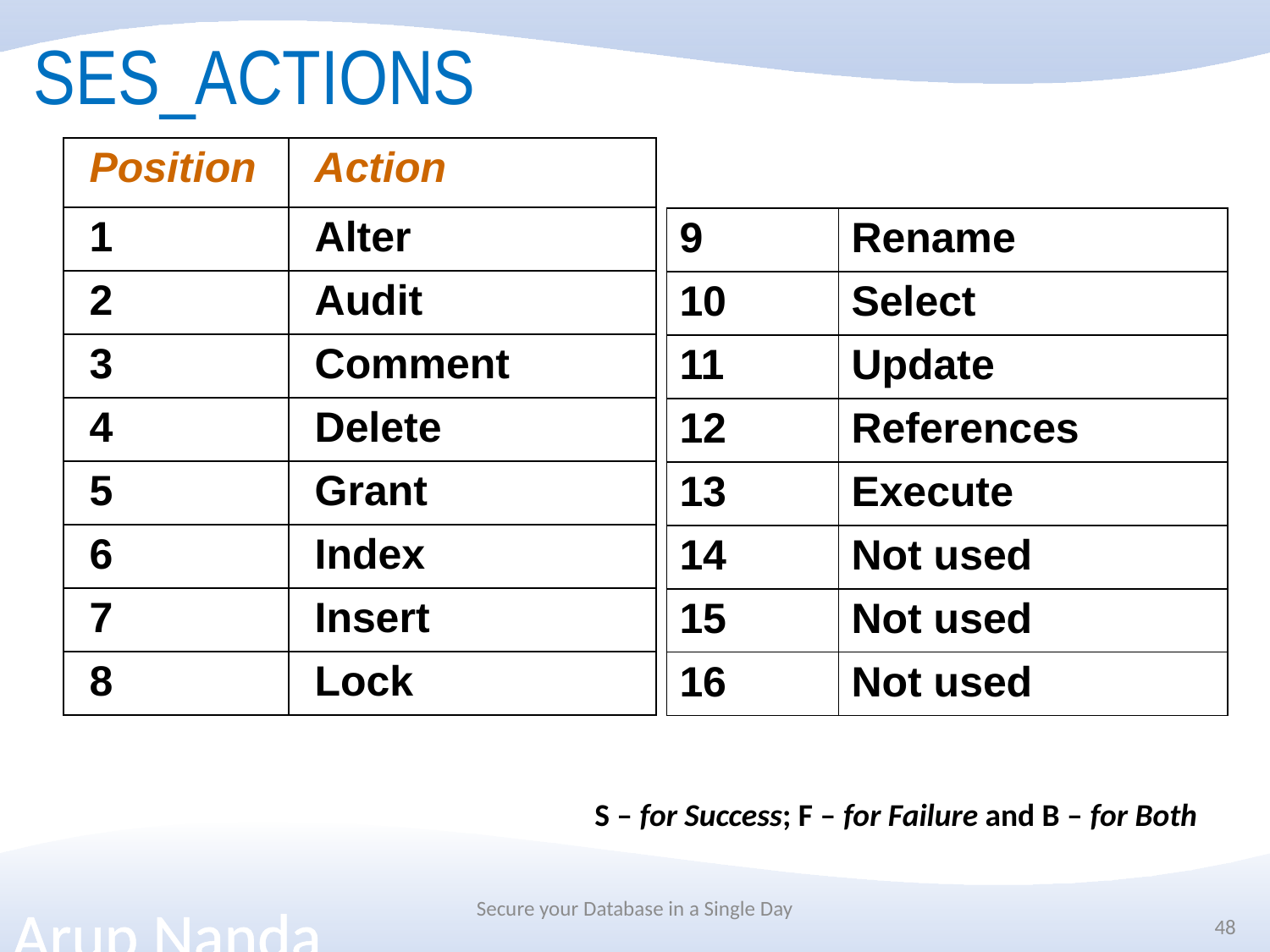

# SES_ACTIONS
| Position | Action |
| --- | --- |
| 1 | Alter |
| 2 | Audit |
| 3 | Comment |
| 4 | Delete |
| 5 | Grant |
| 6 | Index |
| 7 | Insert |
| 8 | Lock |
| 9 | Rename |
| --- | --- |
| 10 | Select |
| 11 | Update |
| 12 | References |
| 13 | Execute |
| 14 | Not used |
| 15 | Not used |
| 16 | Not used |
S – for Success; F – for Failure and B – for Both
Secure your Database in a Single Day
48